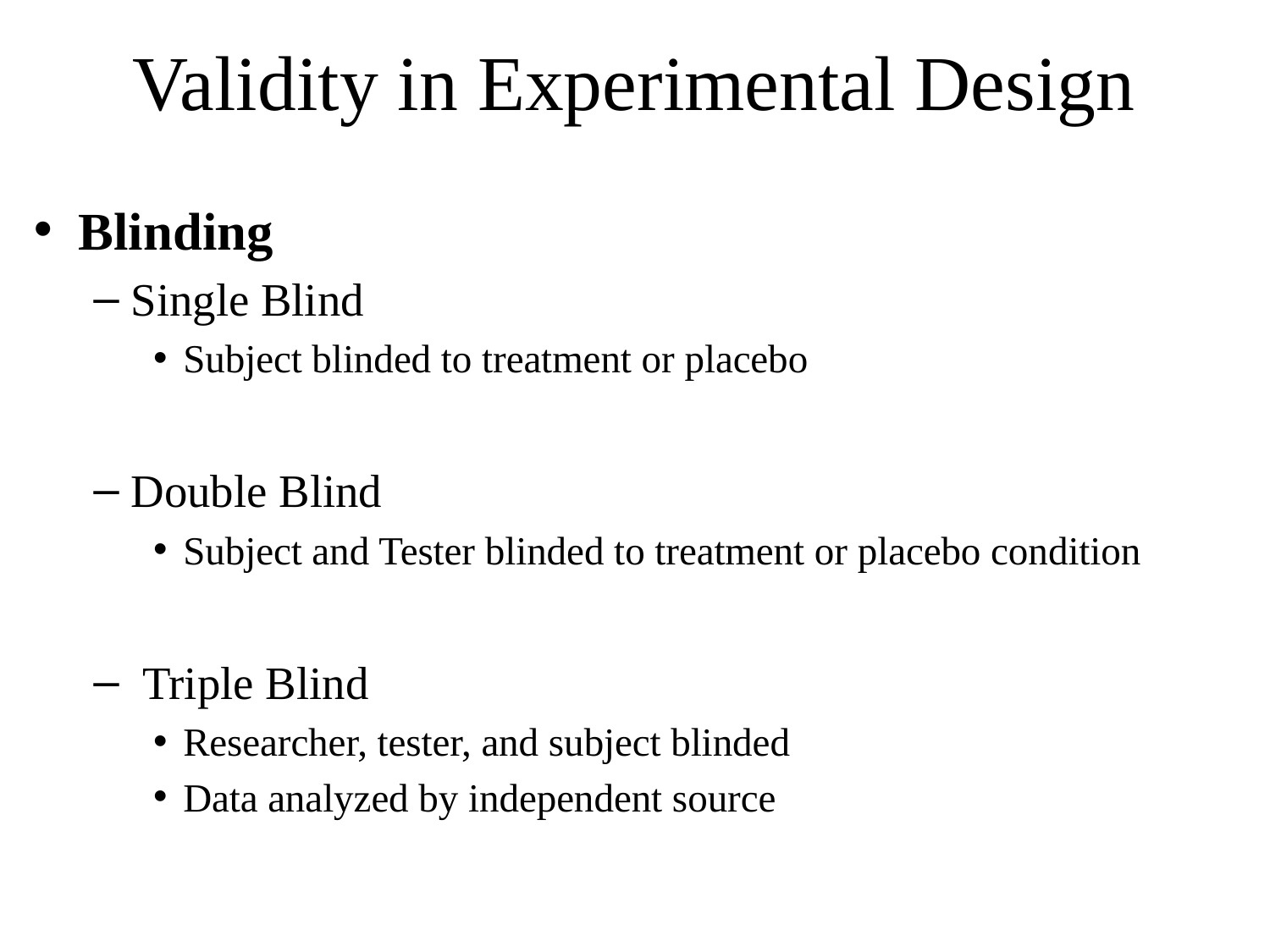

# Validity in Experimental Design
Blinding
Single Blind
Subject blinded to treatment or placebo

Double Blind
Subject and Tester blinded to treatment or placebo condition

 Triple Blind
Researcher, tester, and subject blinded
Data analyzed by independent source